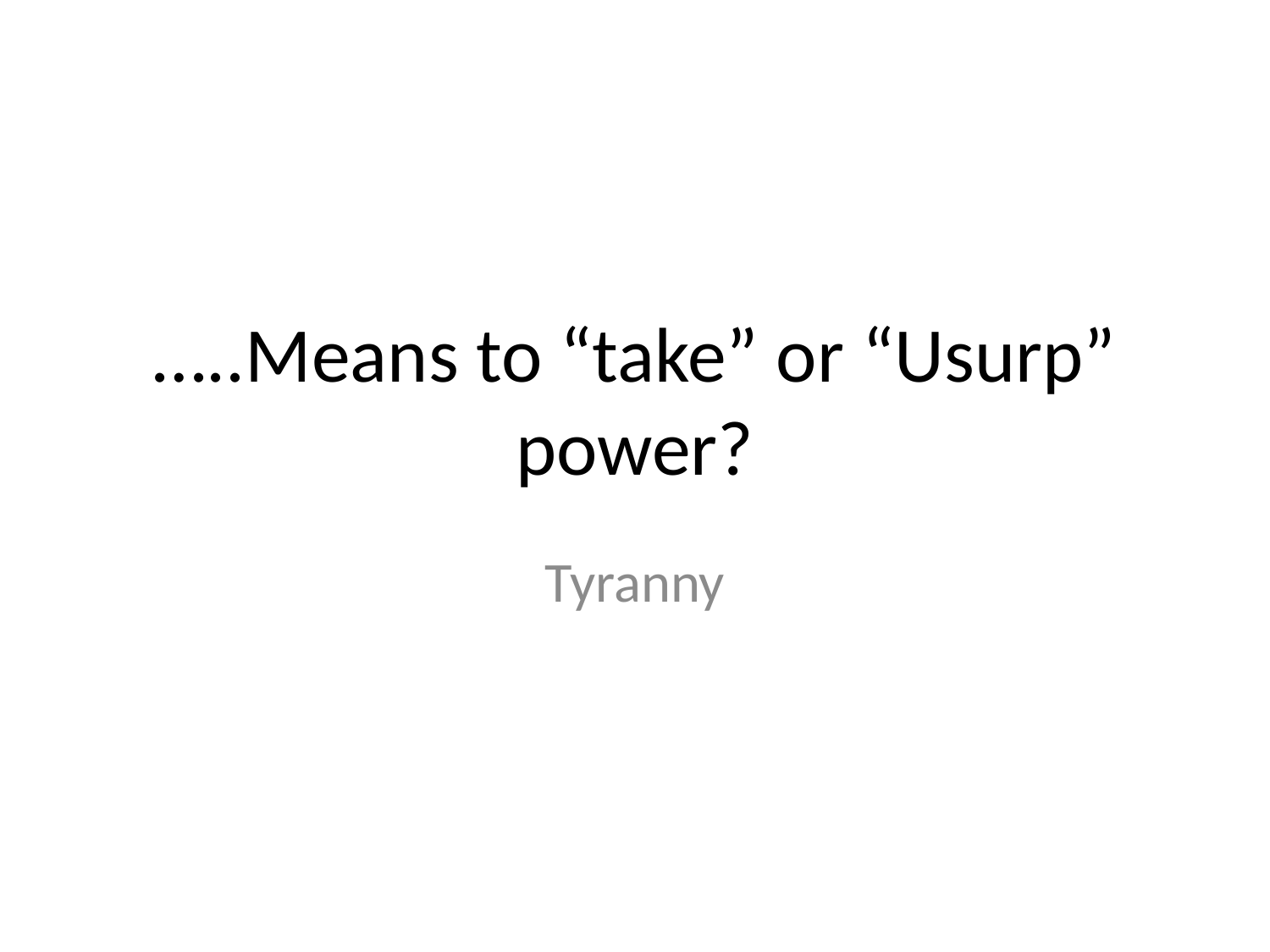

# …..Means to “take” or “Usurp” power?
Tyranny